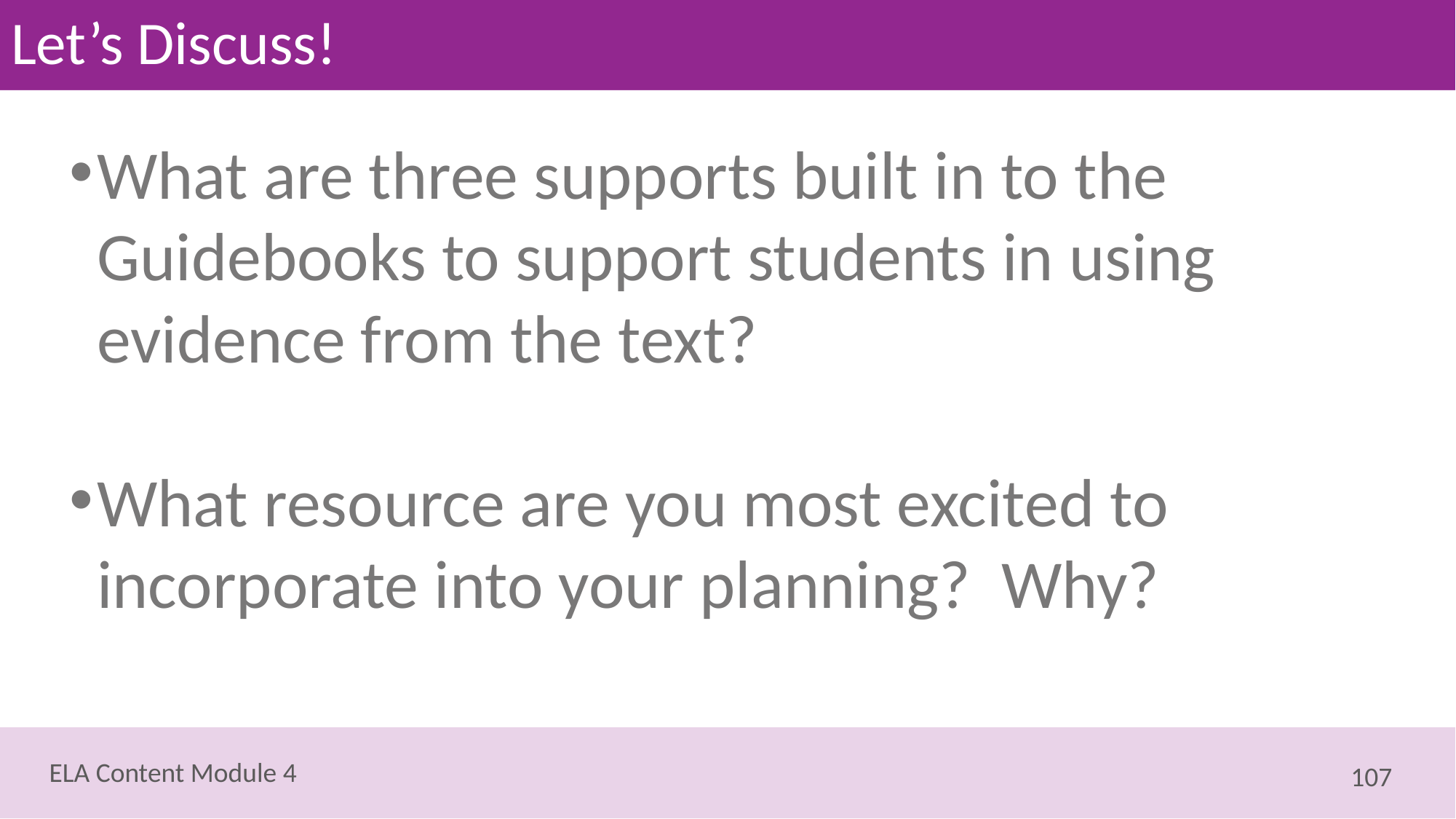

# Let’s Discuss!
What are three supports built in to the Guidebooks to support students in using evidence from the text?

What resource are you most excited to incorporate into your planning?  Why?

107